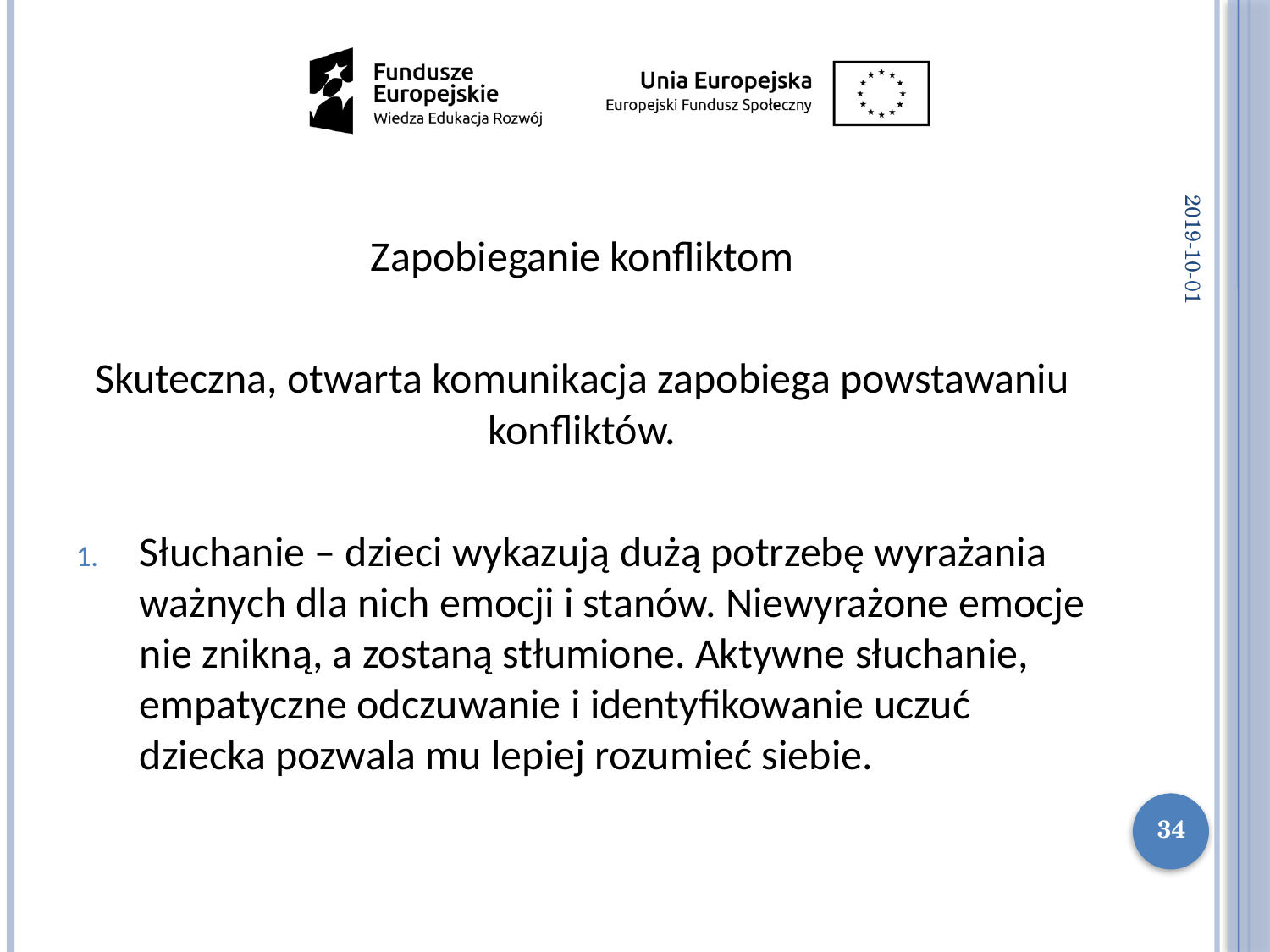

2019-10-01
Zapobieganie konfliktom

Skuteczna, otwarta komunikacja zapobiega powstawaniu konfliktów.

Słuchanie – dzieci wykazują dużą potrzebę wyrażania ważnych dla nich emocji i stanów. Niewyrażone emocje nie znikną, a zostaną stłumione. Aktywne słuchanie, empatyczne odczuwanie i identyfikowanie uczuć dziecka pozwala mu lepiej rozumieć siebie.

34